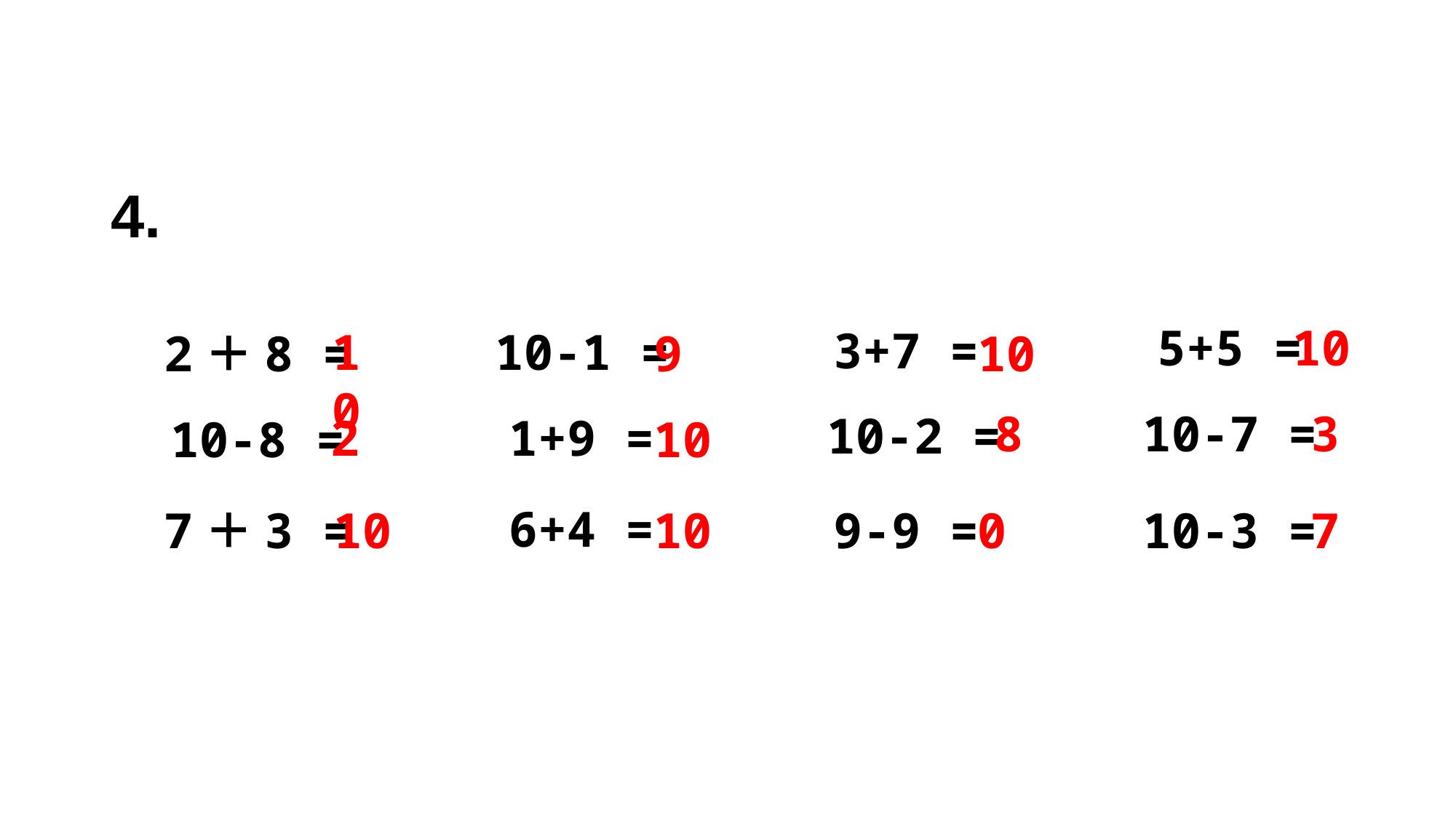

4.
5+5 =
10
3+7 =
10
10-1 =
2＋8 =
9
10
8
10-7 =
3
10-2 =
2
1+9 =
10-8 =
10
6+4 =
7＋3 =
10
10
9-9 =
0
10-3 =
7